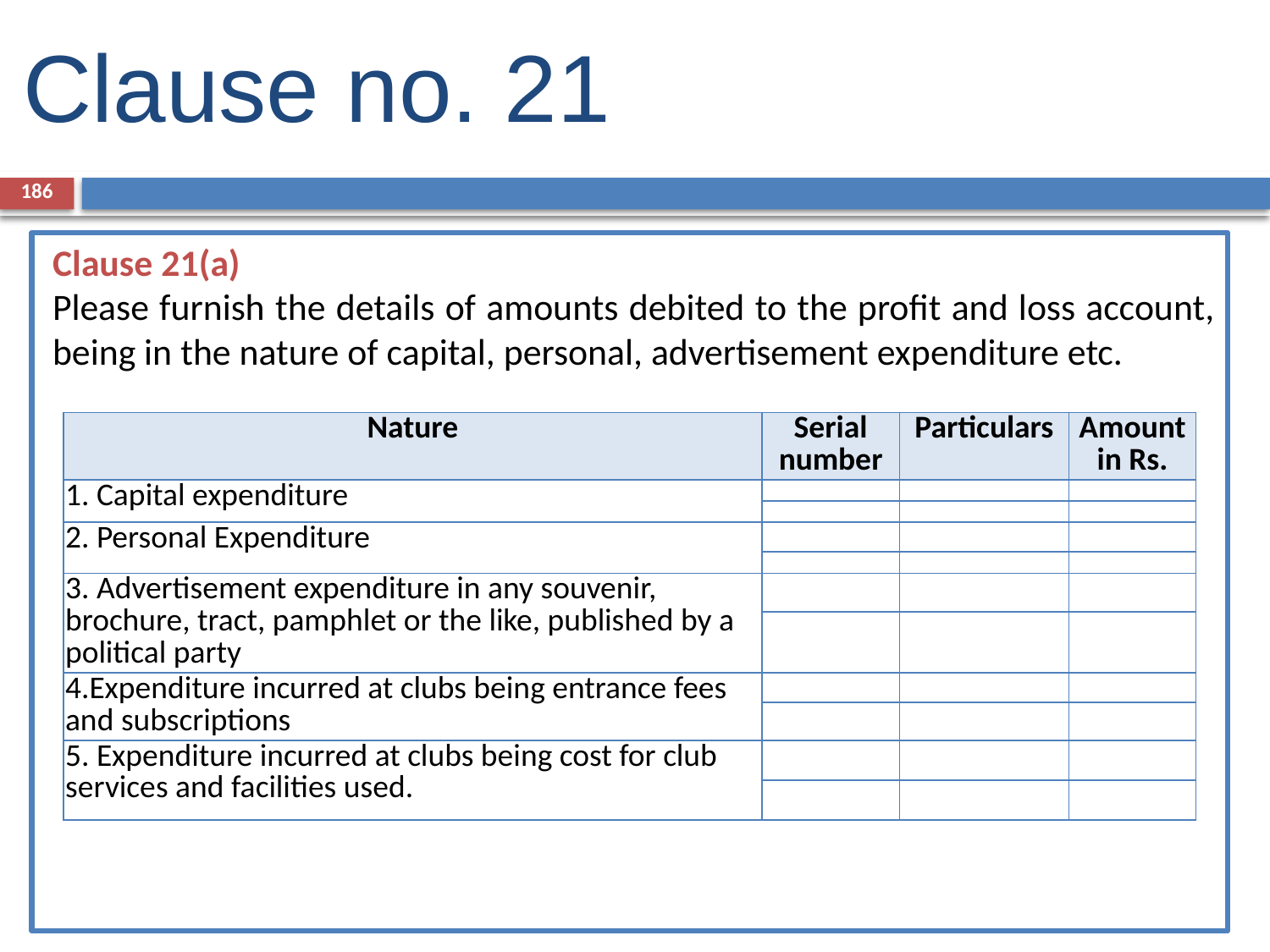

# Clause no. 21
186
Clause 21(a)
Please furnish the details of amounts debited to the profit and loss account, being in the nature of capital, personal, advertisement expenditure etc.
| Nature | Serial number | Particulars | Amount in Rs. |
| --- | --- | --- | --- |
| 1. Capital expenditure |  |  |  |
|  |  |  |  |
| 2. Personal Expenditure |  |  |  |
|  |  |  |  |
| 3. Advertisement expenditure in any souvenir, brochure, tract, pamphlet or the like, published by a political party |  |  |  |
|  |  |  |  |
| 4.Expenditure incurred at clubs being entrance fees and subscriptions |  |  |  |
|  |  |  |  |
| 5. Expenditure incurred at clubs being cost for club services and facilities used. |  |  |  |
|  |  |  |  |